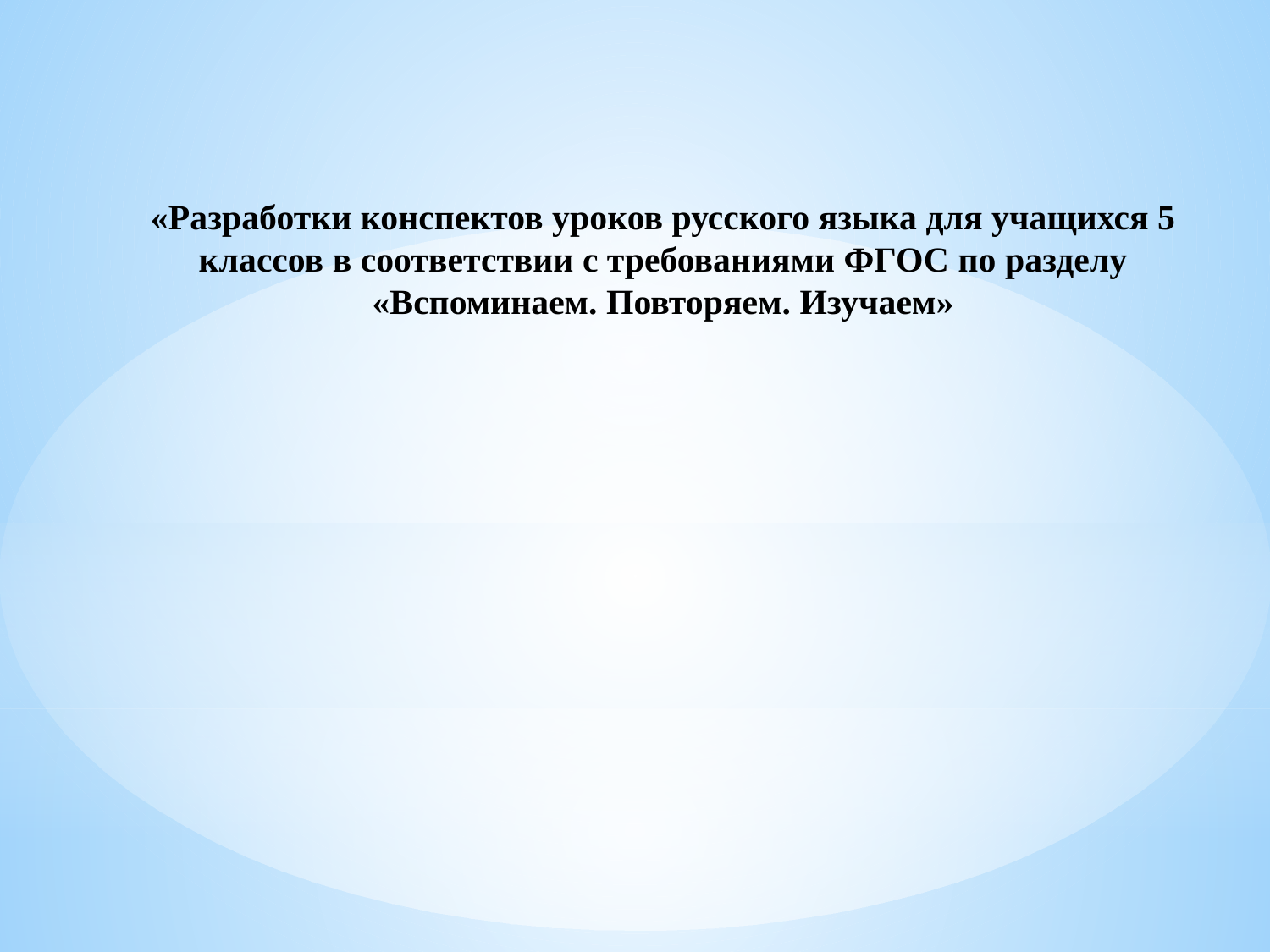

«Разработки конспектов уроков русского языка для учащихся 5 классов в соответствии с требованиями ФГОС по разделу «Вспоминаем. Повторяем. Изучаем»